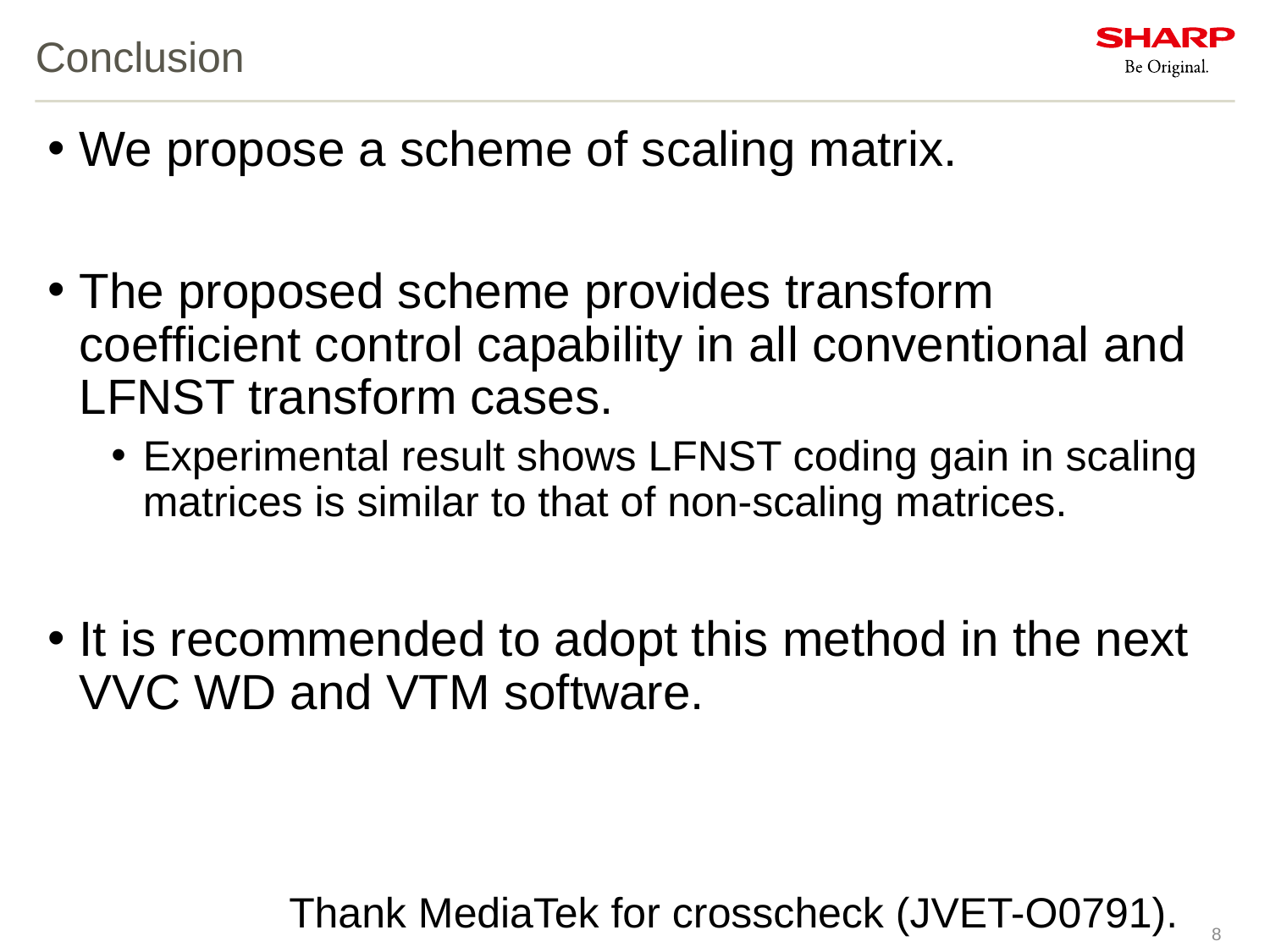

# Conclusion
We propose a scheme of scaling matrix.

The proposed scheme provides transform coefficient control capability in all conventional and LFNST transform cases.
Experimental result shows LFNST coding gain in scaling matrices is similar to that of non-scaling matrices.

It is recommended to adopt this method in the next VVC WD and VTM software.

Thank MediaTek for crosscheck (JVET-O0791).
8